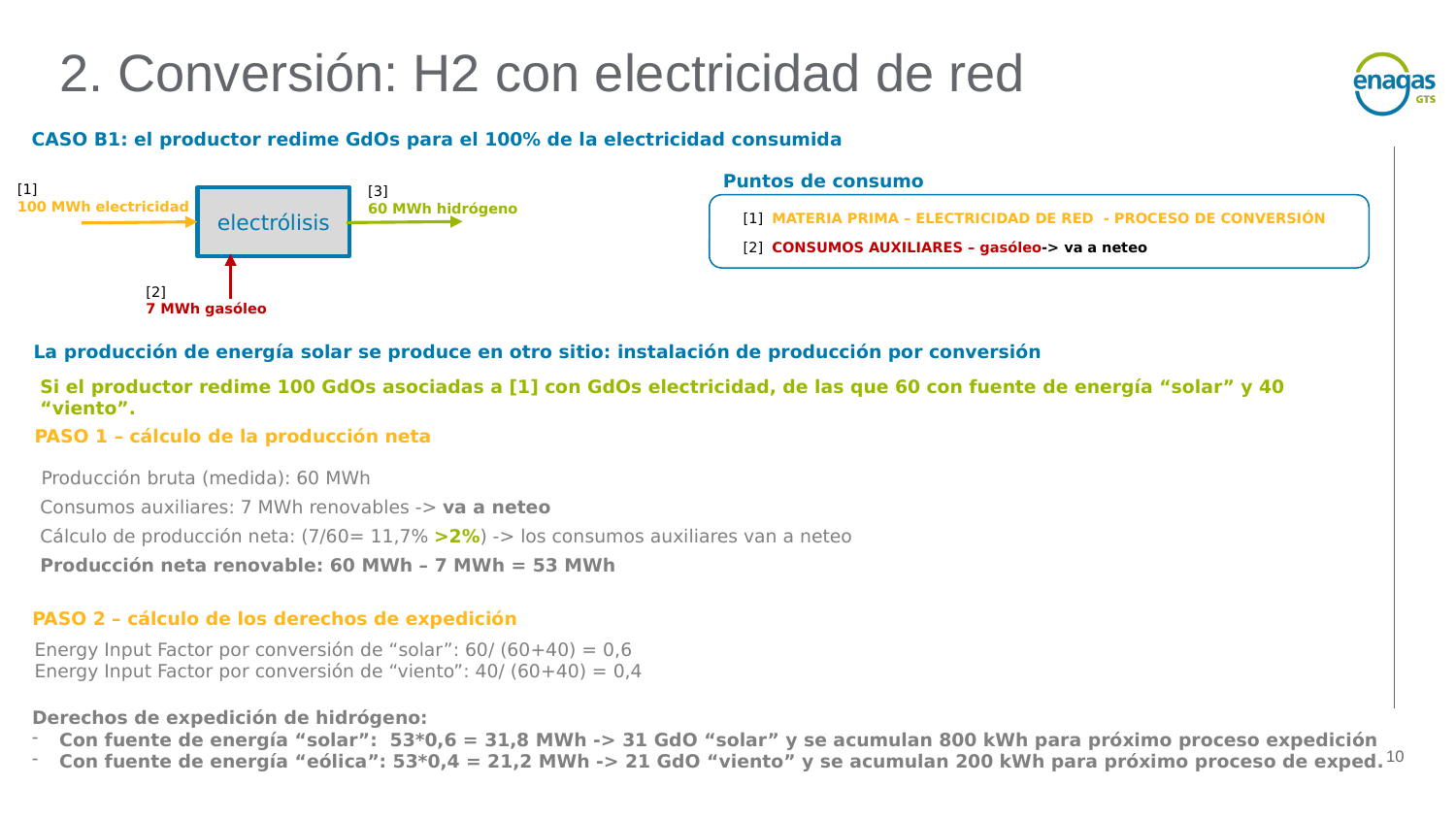

2. Conversión: H2 con electricidad de red
CASO B1: el productor redime GdOs para el 100% de la electricidad consumida
Puntos de consumo
[1]
100 MWh electricidad
[3]
60 MWh hidrógeno
electrólisis

[1]  MATERIA PRIMA – ELECTRICIDAD DE RED  - PROCESO DE CONVERSIÓN
[2]  CONSUMOS AUXILIARES – gasóleo-> va a neteo
[2]
7 MWh gasóleo
La producción de energía solar se produce en otro sitio: instalación de producción por conversión
Si el productor redime 100 GdOs asociadas a [1] con GdOs electricidad, de las que 60 con fuente de energía “solar” y 40 “viento”.
PASO 1 – cálculo de la producción neta
Producción bruta (medida): 60 MWh
Consumos auxiliares: 7 MWh renovables -> va a neteo
Cálculo de producción neta: (7/60= 11,7% >2%) -> los consumos auxiliares van a neteo
Producción neta renovable: 60 MWh – 7 MWh = 53 MWh
PASO 2 – cálculo de los derechos de expedición
Energy Input Factor por conversión de “solar”: 60/ (60+40) = 0,6
Energy Input Factor por conversión de “viento”: 40/ (60+40) = 0,4
Derechos de expedición de hidrógeno:
Con fuente de energía “solar”:  53*0,6 = 31,8 MWh -> 31 GdO “solar” y se acumulan 800 kWh para próximo proceso expedición
Con fuente de energía “eólica”: 53*0,4 = 21,2 MWh -> 21 GdO “viento” y se acumulan 200 kWh para próximo proceso de exped.
10